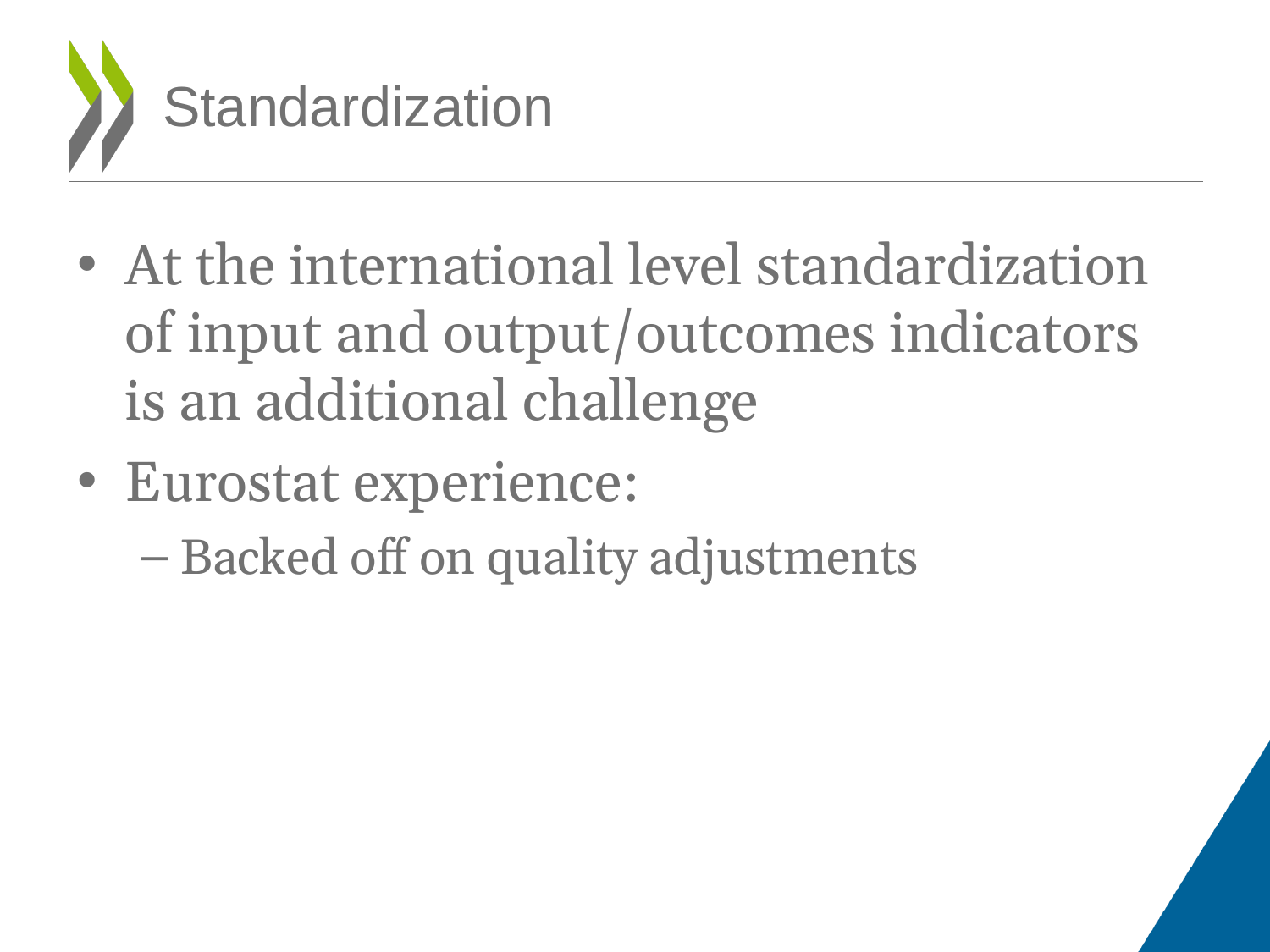

# Standardization
At the international level standardization of input and output/outcomes indicators is an additional challenge
Eurostat experience:
Backed off on quality adjustments